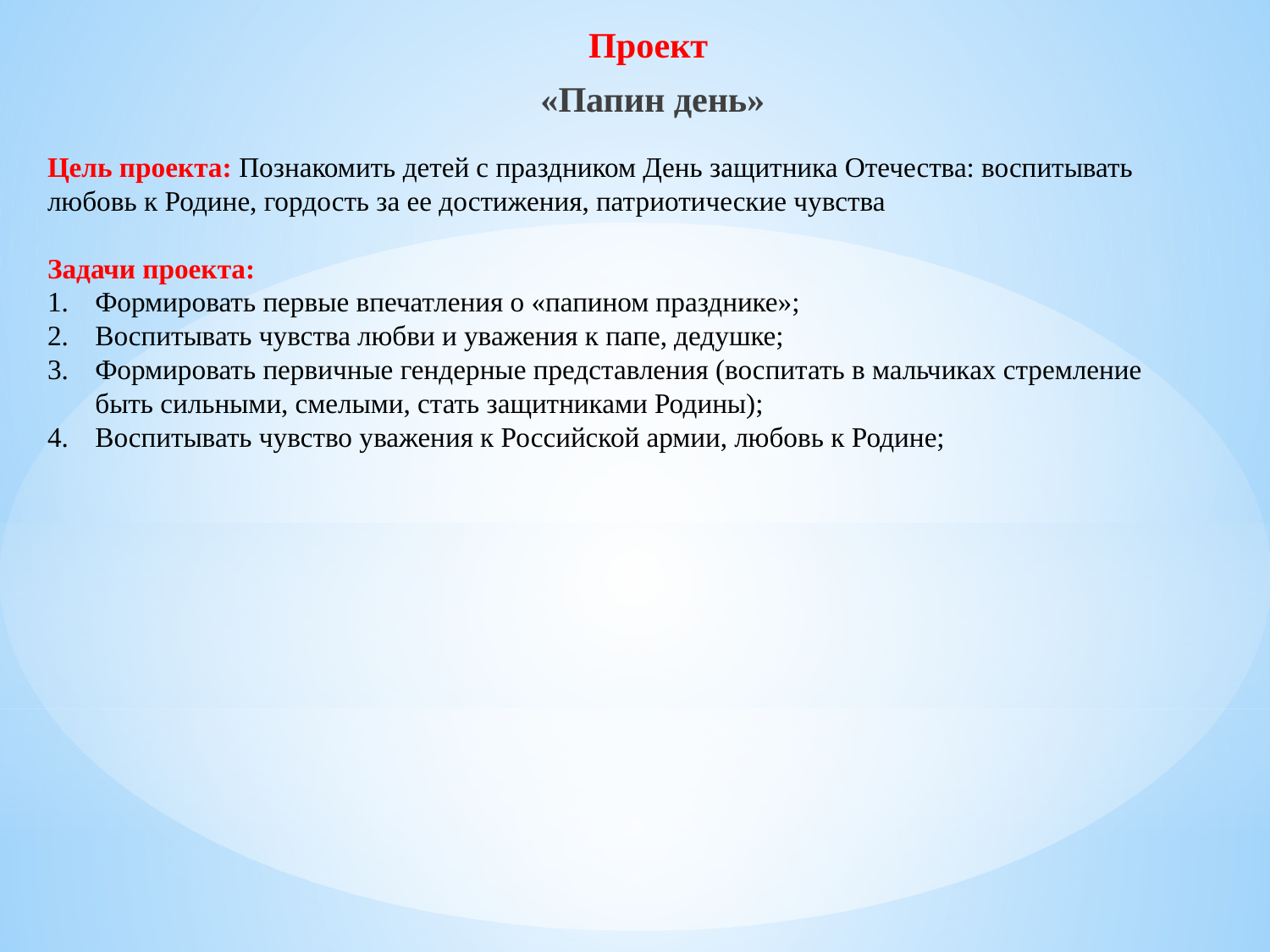

Проект
«Папин день»

Цель проекта: Познакомить детей с праздником День защитника Отечества: воспитывать любовь к Родине, гордость за ее достижения, патриотические чувства

Задачи проекта:
Формировать первые впечатления о «папином празднике»;
Воспитывать чувства любви и уважения к папе, дедушке;
Формировать первичные гендерные представления (воспитать в мальчиках стремление быть сильными, смелыми, стать защитниками Родины);
Воспитывать чувство уважения к Российской армии, любовь к Родине;